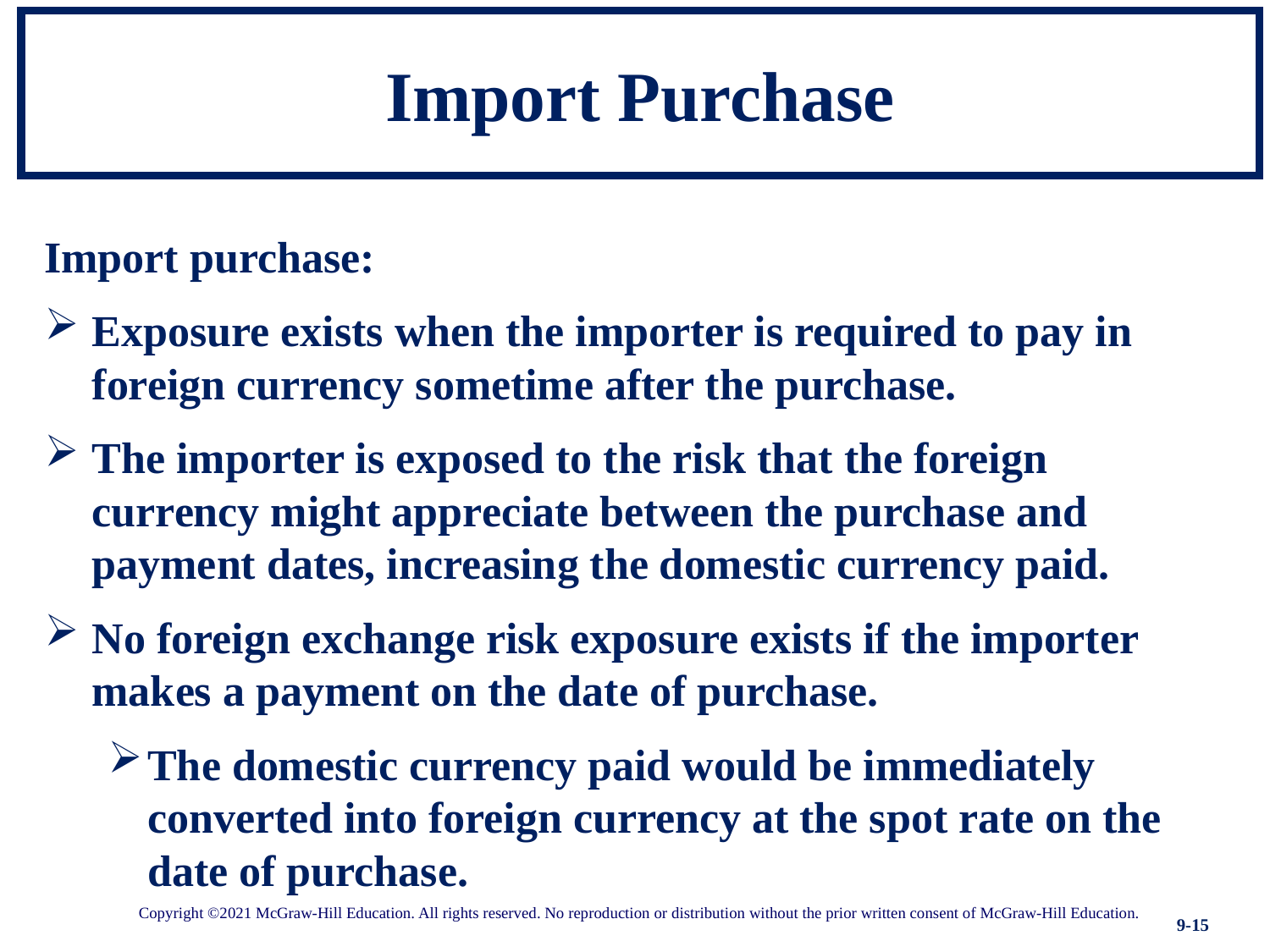

# Import Purchase
Import purchase:
Exposure exists when the importer is required to pay in foreign currency sometime after the purchase.
The importer is exposed to the risk that the foreign currency might appreciate between the purchase and payment dates, increasing the domestic currency paid.
No foreign exchange risk exposure exists if the importer makes a payment on the date of purchase.
The domestic currency paid would be immediately converted into foreign currency at the spot rate on the date of purchase.

Copyright ©2021 McGraw-Hill Education. All rights reserved. No reproduction or distribution without the prior written consent of McGraw-Hill Education.
9-15